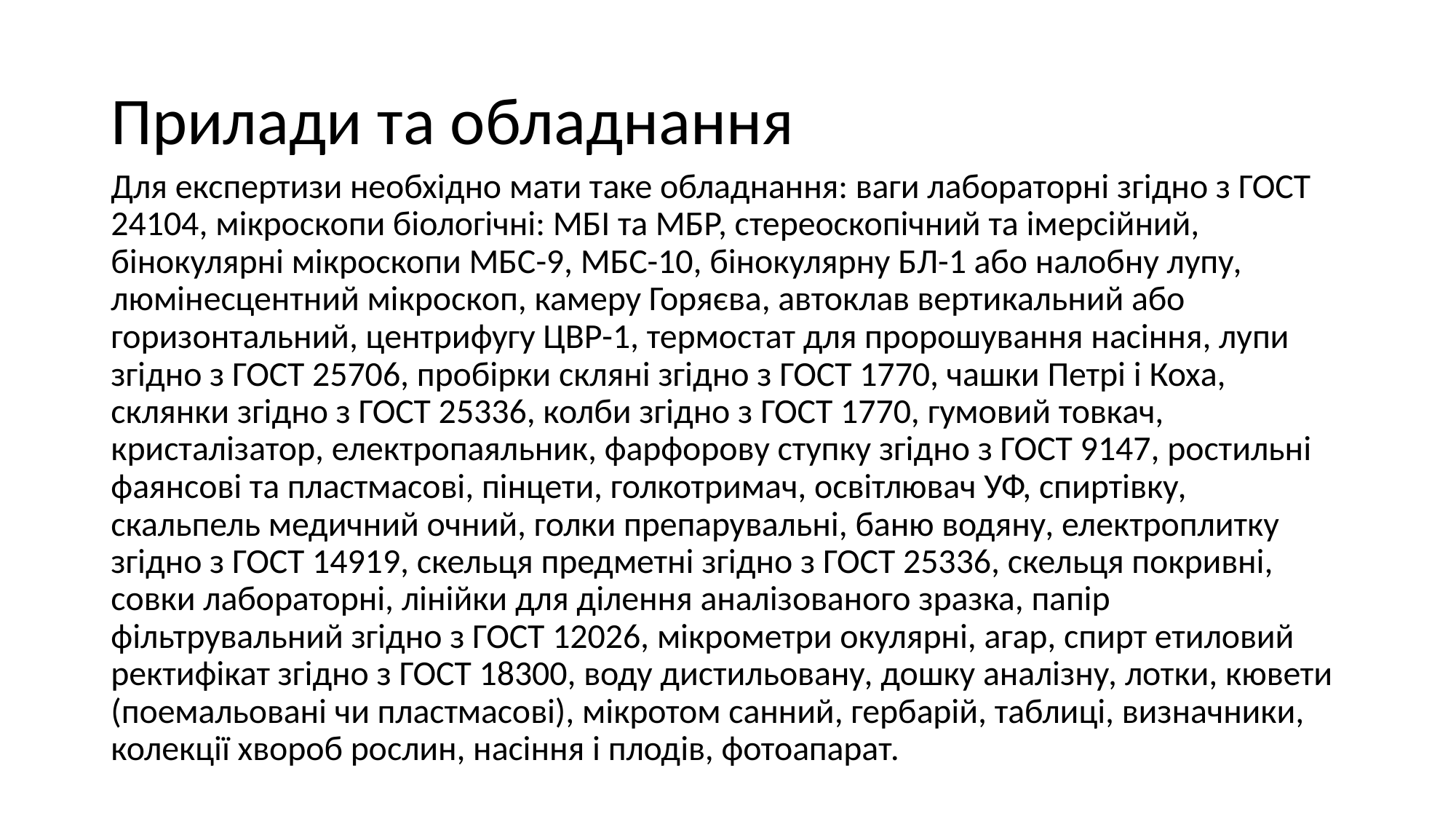

# Прилади та обладнання
Для експертизи необхідно мати таке обладнання: ваги лабораторні згідно з ГОСТ 24104, мікроскопи біологічні: МБІ та МБР, стереоскопічний та імерсійний, бінокулярні мікроскопи МБС-9, МБС-10, бінокулярну БЛ-1 або налобну лупу, люмінесцентний мікроскоп, камеру Горяєва, автоклав вертикальний або горизонтальний, центрифугу ЦВР-1, термостат для пророшування насіння, лупи згідно з ГОСТ 25706, пробірки скляні згідно з ГОСТ 1770, чашки Петрі і Коха, склянки згідно з ГОСТ 25336, колби згідно з ГОСТ 1770, гумовий товкач, кристалізатор, електропаяльник, фарфорову ступку згідно з ГОСТ 9147, ростильні фаянсові та пластмасові, пінцети, голкотримач, освітлювач УФ, спиртівку, скальпель медичний очний, голки препарувальні, баню водяну, електроплитку згідно з ГОСТ 14919, скельця предметні згідно з ГОСТ 25336, скельця покривні, совки лабораторні, лінійки для ділення аналізованого зразка, папір фільтрувальний згідно з ГОСТ 12026, мікрометри окулярні, агар, спирт етиловий ректифікат згідно з ГОСТ 18300, воду дистильовану, дошку аналізну, лотки, кювети (поемальовані чи пластмасові), мікротом санний, гербарій, таблиці, визначники, колекції хвороб рослин, насіння і плодів, фотоапарат.